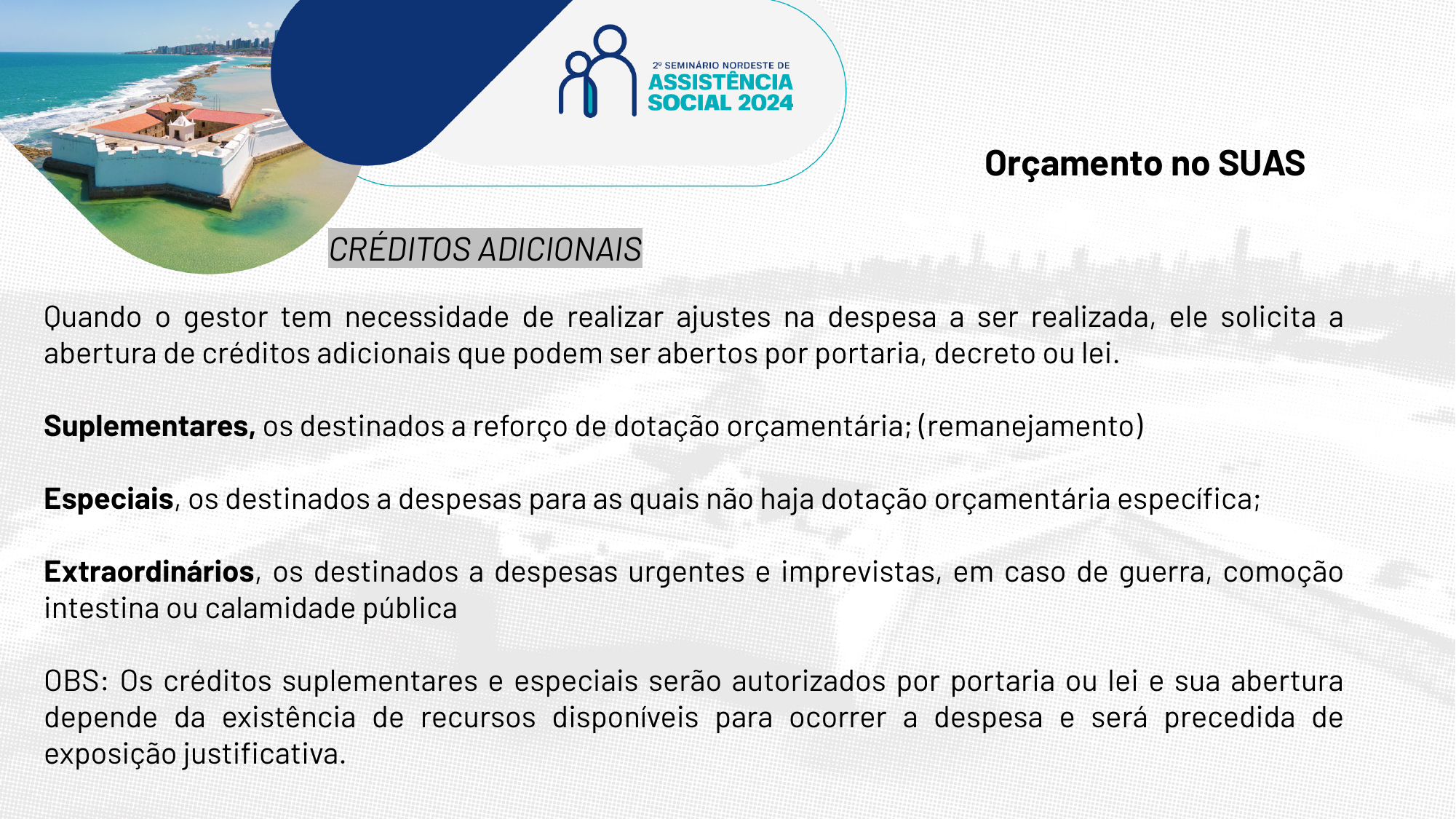

Orçamento no SUAS
CRÉDITOS ADICIONAIS
Quando o gestor tem necessidade de realizar ajustes na despesa a ser realizada, ele solicita a abertura de créditos adicionais que podem ser abertos por portaria, decreto ou lei.

Suplementares, os destinados a reforço de dotação orçamentária; (remanejamento)

Especiais, os destinados a despesas para as quais não haja dotação orçamentária específica;

Extraordinários, os destinados a despesas urgentes e imprevistas, em caso de guerra, comoção intestina ou calamidade pública

OBS: Os créditos suplementares e especiais serão autorizados por portaria ou lei e sua abertura depende da existência de recursos disponíveis para ocorrer a despesa e será precedida de exposição justificativa.